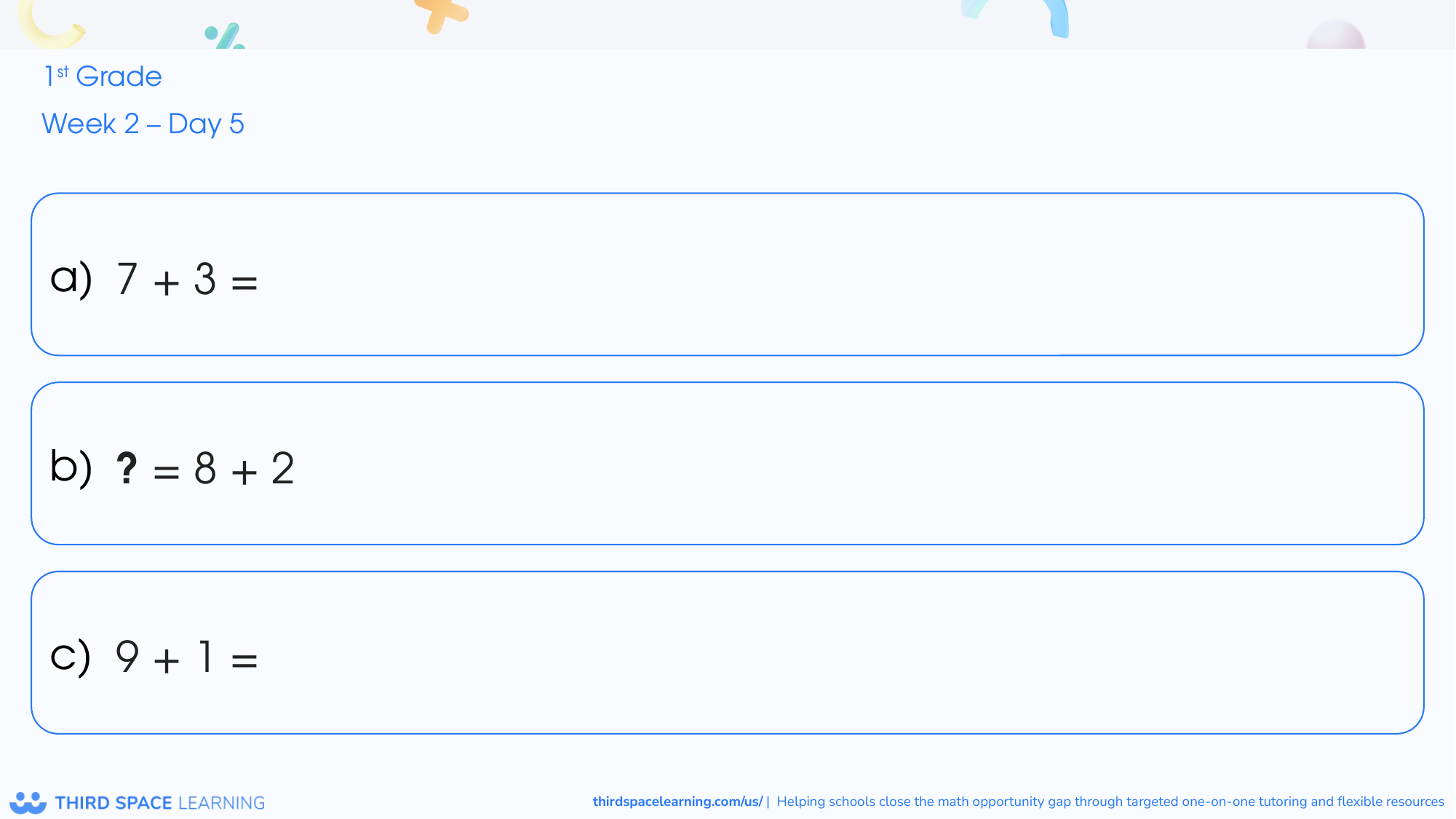

1st Grade
Week 2 – Day 5
7 + 3 =
? = 8 + 2
9 + 1 =